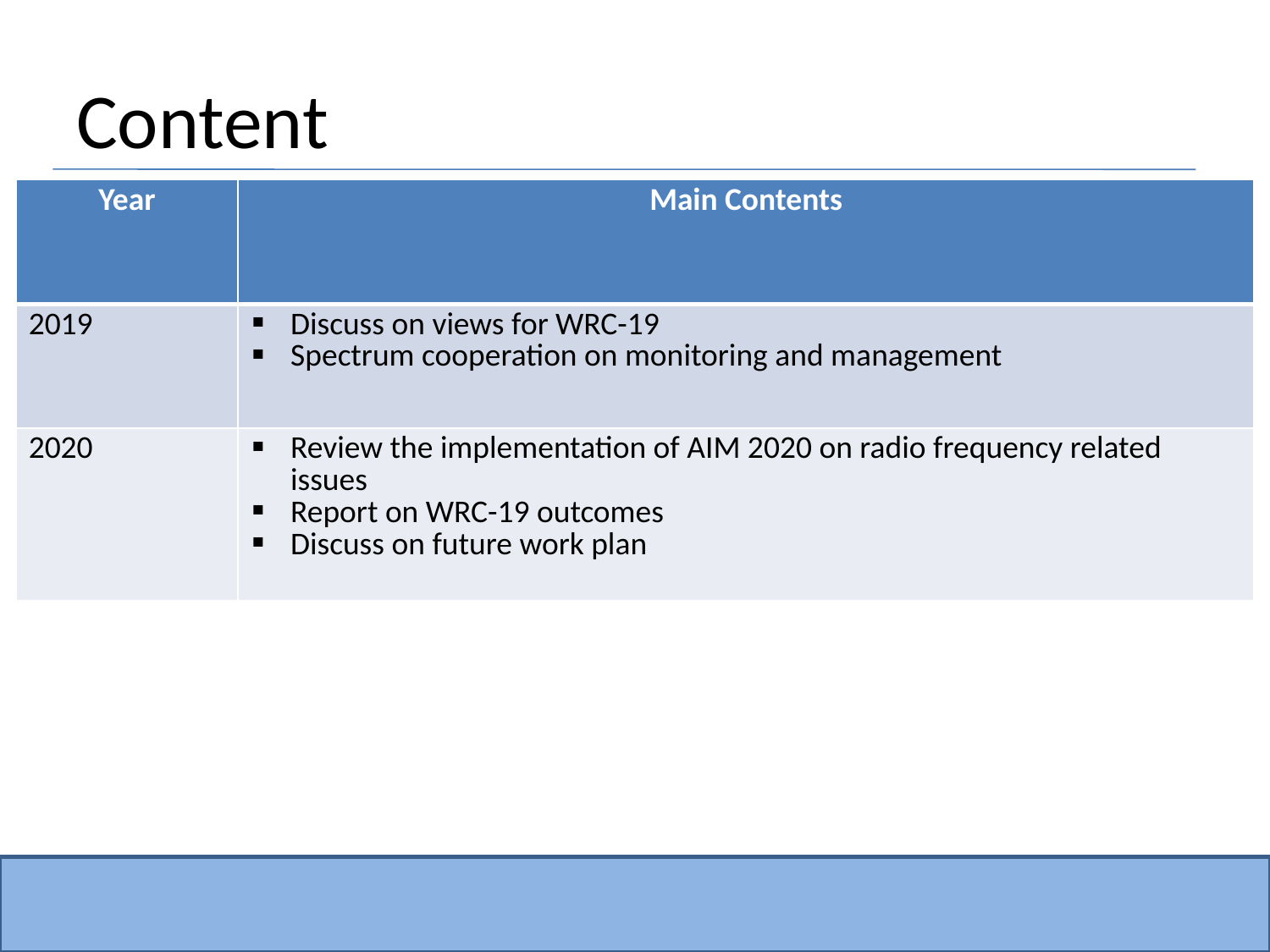

# Content
| Year | Main Contents |
| --- | --- |
| 2019 | Discuss on views for WRC-19 Spectrum cooperation on monitoring and management |
| 2020 | Review the implementation of AIM 2020 on radio frequency related issues Report on WRC-19 outcomes Discuss on future work plan |